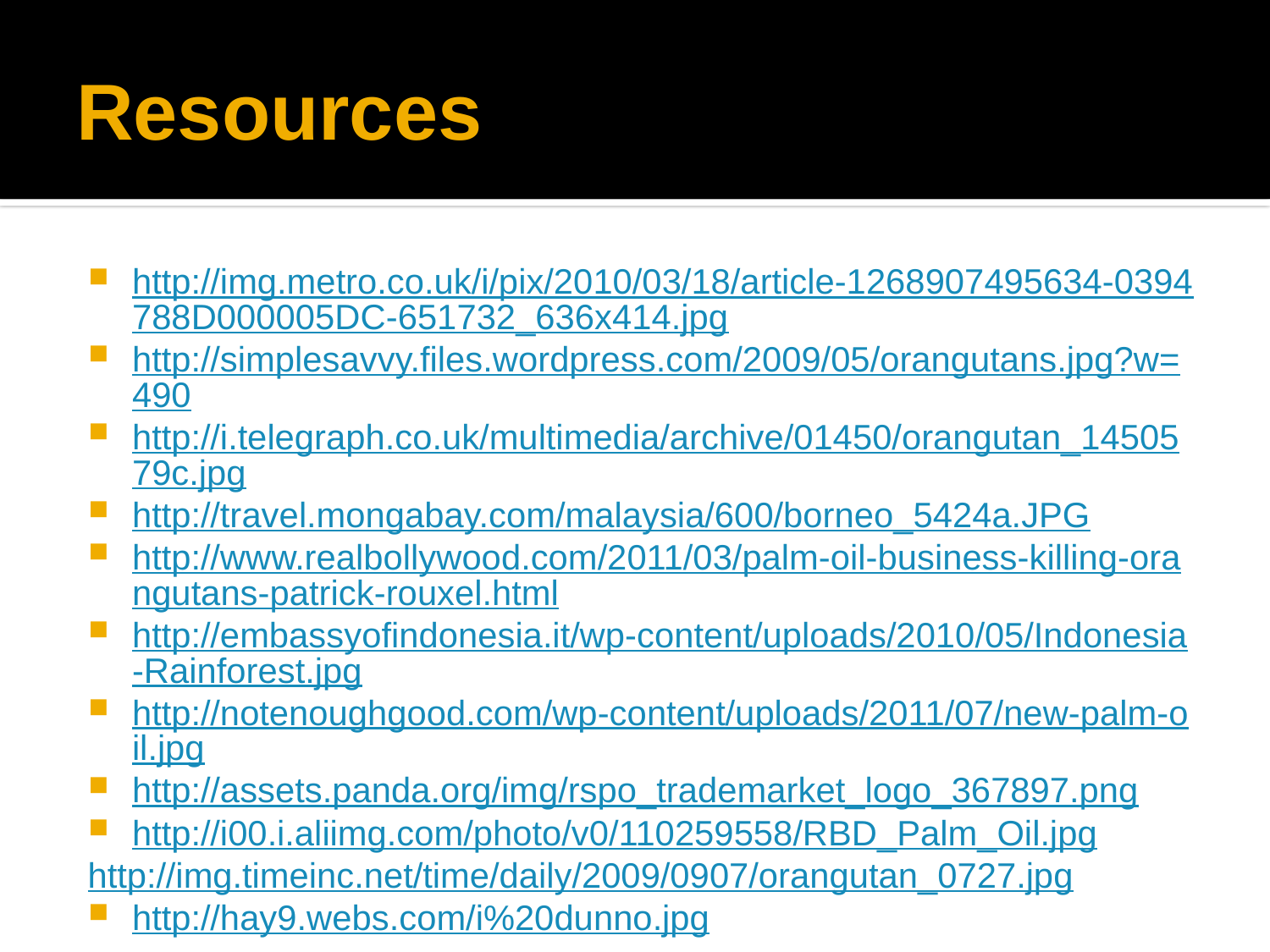

# Resources
http://img.metro.co.uk/i/pix/2010/03/18/article-1268907495634-0394788D000005DC-651732_636x414.jpg
http://simplesavvy.files.wordpress.com/2009/05/orangutans.jpg?w=490
http://i.telegraph.co.uk/multimedia/archive/01450/orangutan_1450579c.jpg
http://travel.mongabay.com/malaysia/600/borneo_5424a.JPG
http://www.realbollywood.com/2011/03/palm-oil-business-killing-orangutans-patrick-rouxel.html
http://embassyofindonesia.it/wp-content/uploads/2010/05/Indonesia-Rainforest.jpg
http://notenoughgood.com/wp-content/uploads/2011/07/new-palm-oil.jpg
http://assets.panda.org/img/rspo_trademarket_logo_367897.png
http://i00.i.aliimg.com/photo/v0/110259558/RBD_Palm_Oil.jpg
http://img.timeinc.net/time/daily/2009/0907/orangutan_0727.jpg
http://hay9.webs.com/i%20dunno.jpg